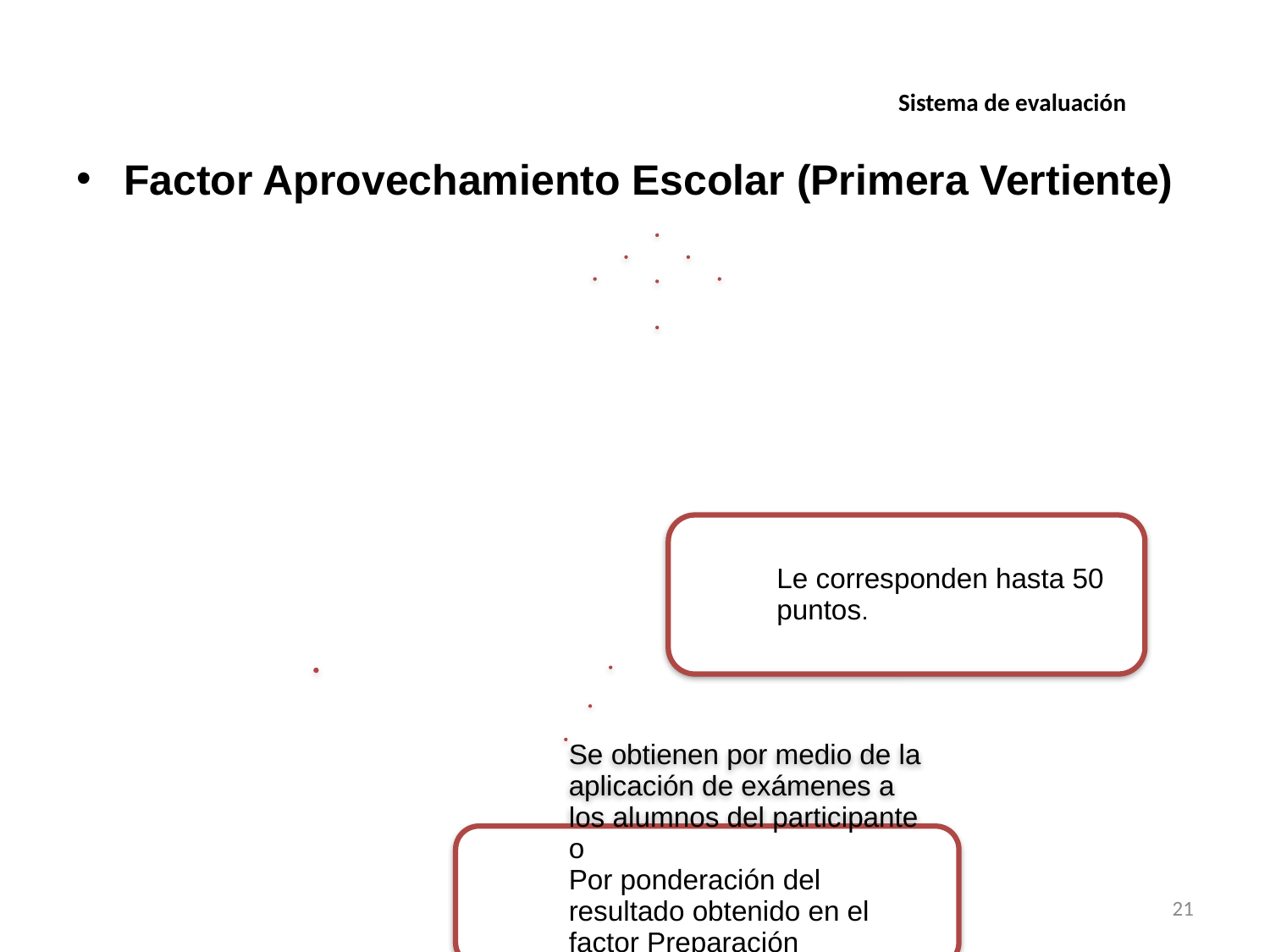

Sistema de evaluación
Factor Aprovechamiento Escolar (Primera Vertiente)

Se obtienen por medio de la aplicación de exámenes a los alumnos del participante o
Le corresponden hasta 50 puntos.
21